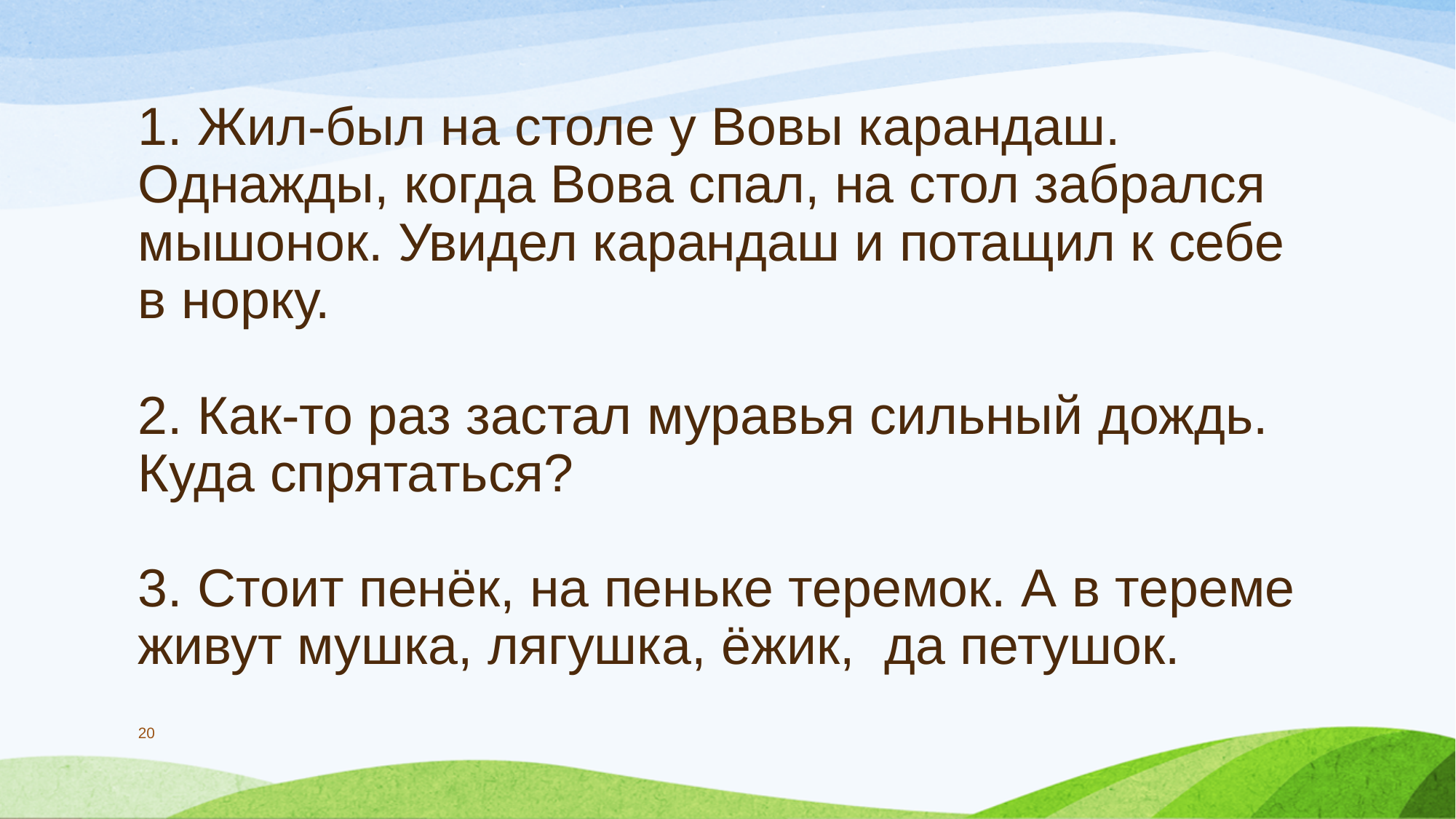

# 1. Жил-был на столе у Вовы карандаш. Однажды, когда Вова спал, на стол забрался мышонок. Увидел карандаш и потащил к себе в норку. 2. Как-то раз застал муравья сильный дождь. Куда спрятаться? 3. Стоит пенёк, на пеньке теремок. А в тереме живут мушка, лягушка, ёжик,  да петушок.
20